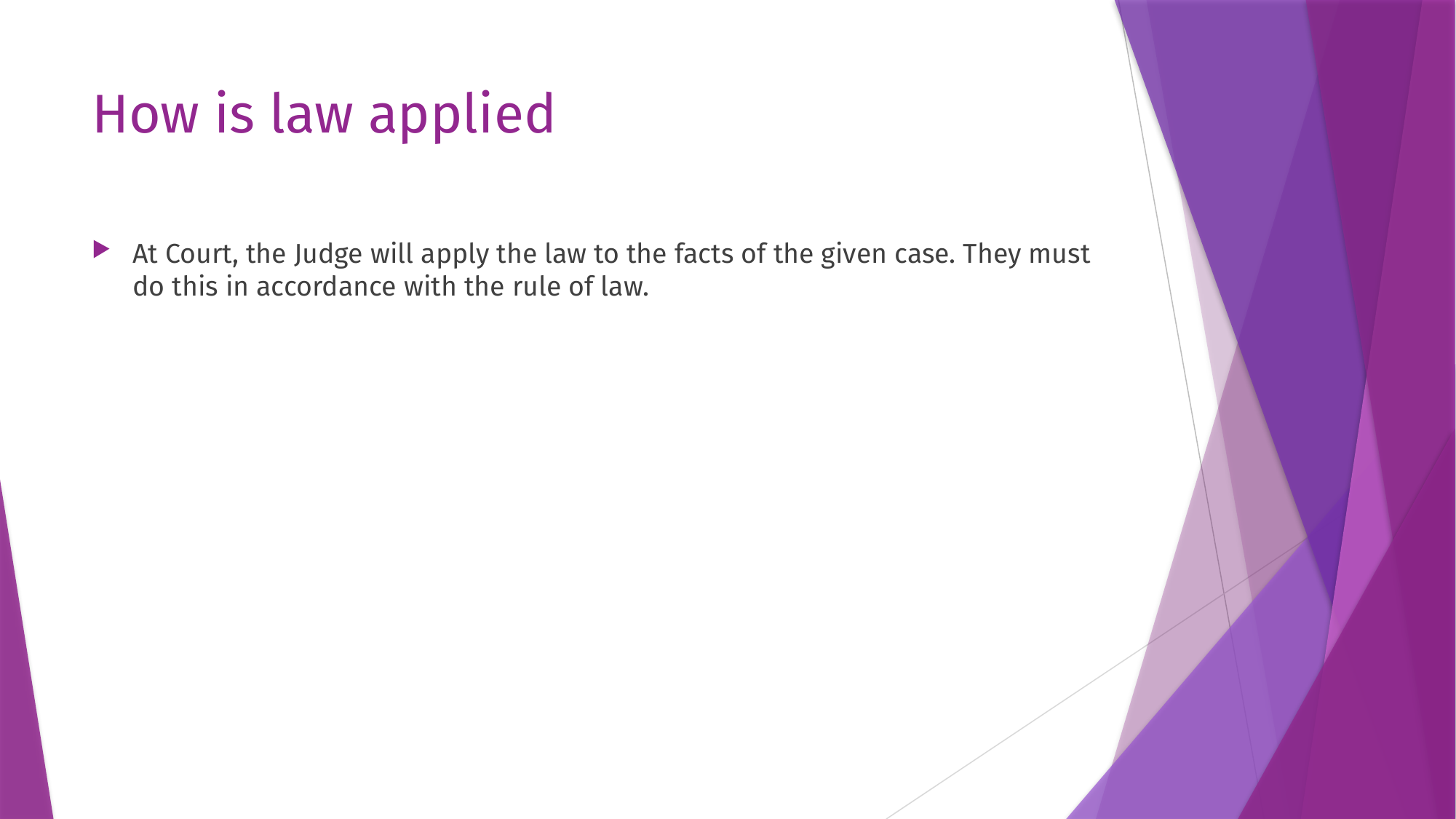

# How is law applied
At Court, the Judge will apply the law to the facts of the given case. They must do this in accordance with the rule of law.